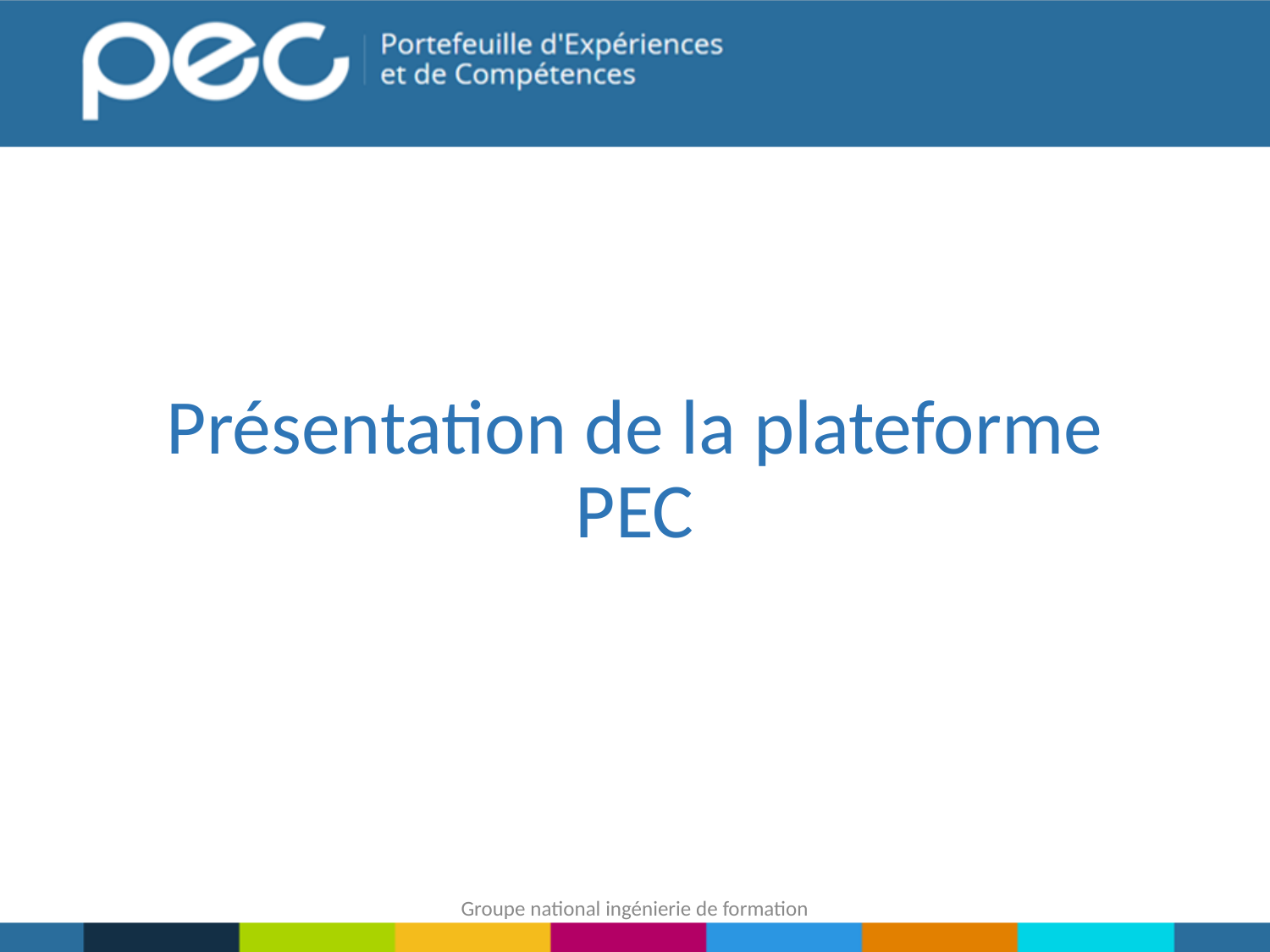

Présentation de la plateforme PEC
Groupe national ingénierie de formation